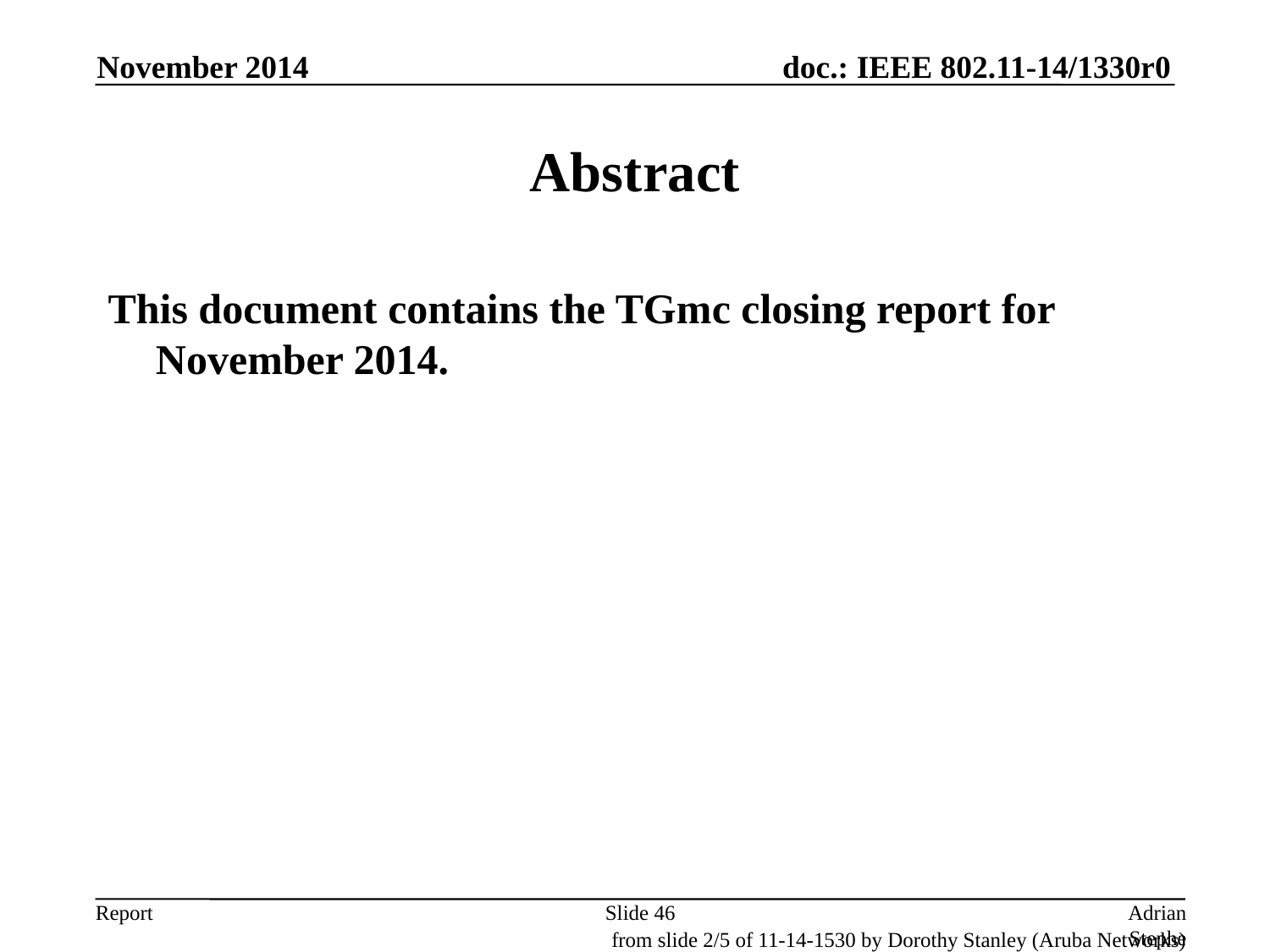

November 2014
# Abstract
This document contains the TGmc closing report for November 2014.
Slide 46
Adrian Stephens, Intel Corporation
from slide 2/5 of 11-14-1530 by Dorothy Stanley (Aruba Networks)